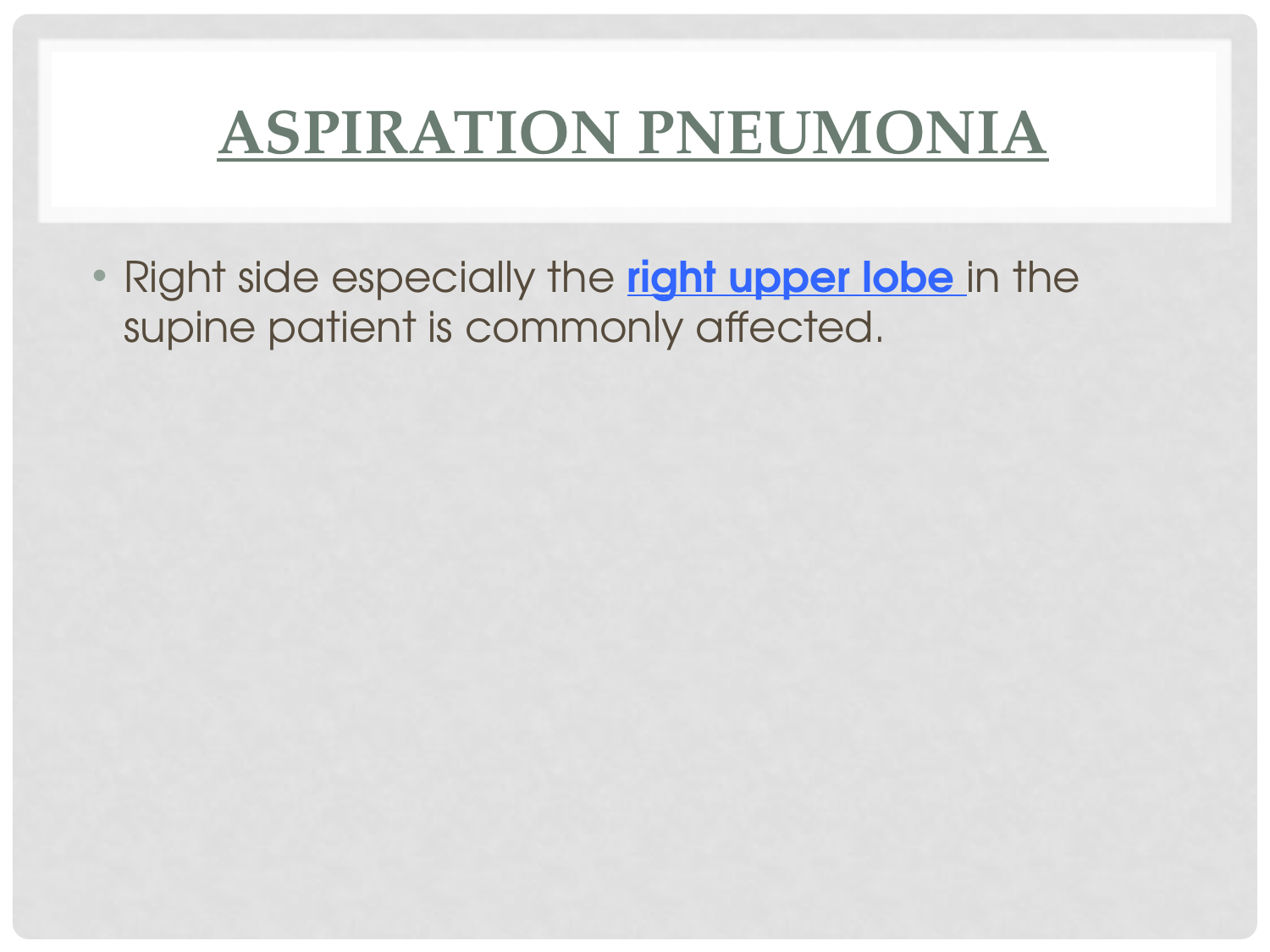

# Aspiration PNEUMONIA
Right side especially the right upper lobe in the supine patient is commonly affected.